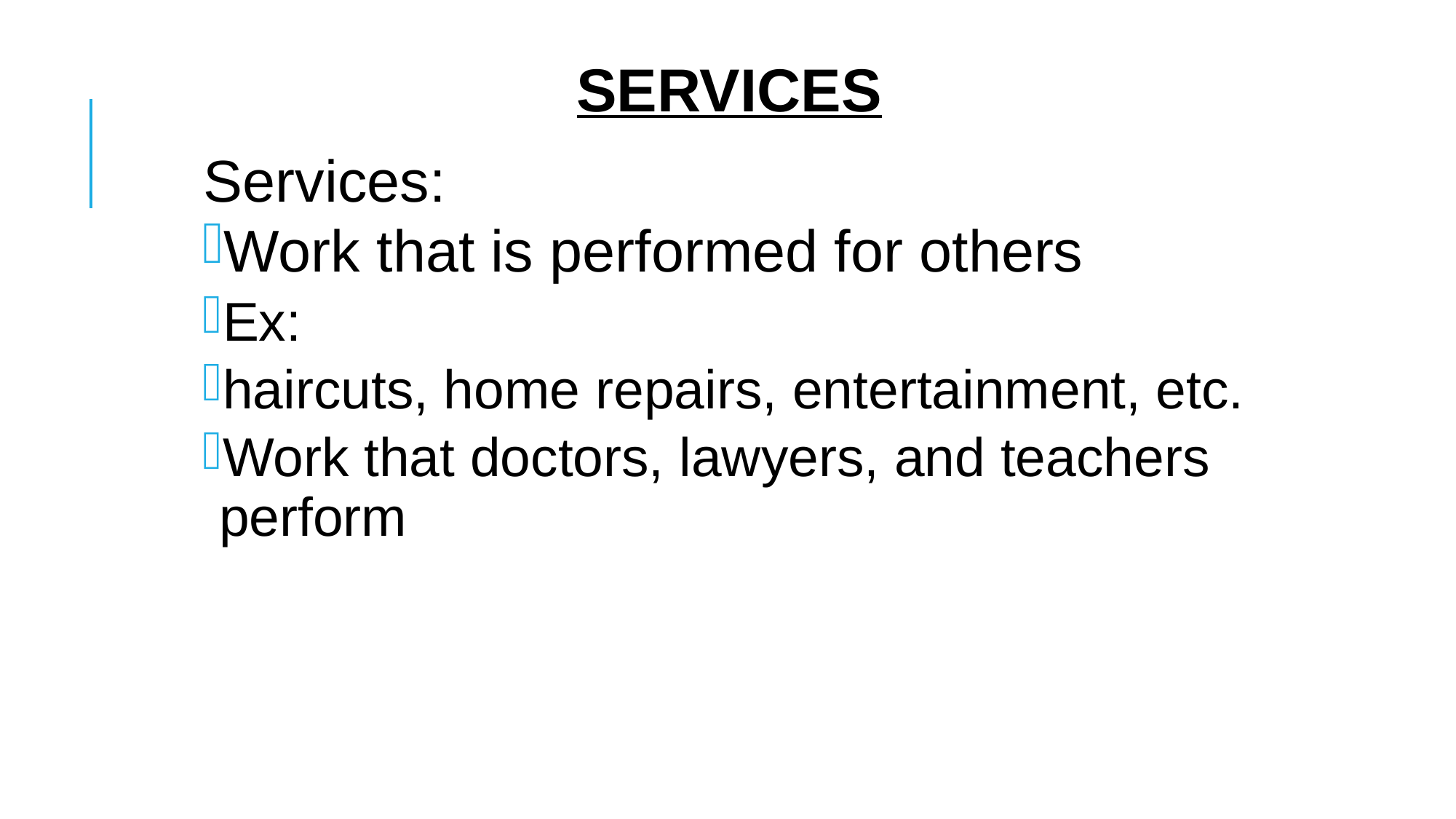

SERVICES

Services:
Work that is performed for others
Ex:
haircuts, home repairs, entertainment, etc.
Work that doctors, lawyers, and teachers perform